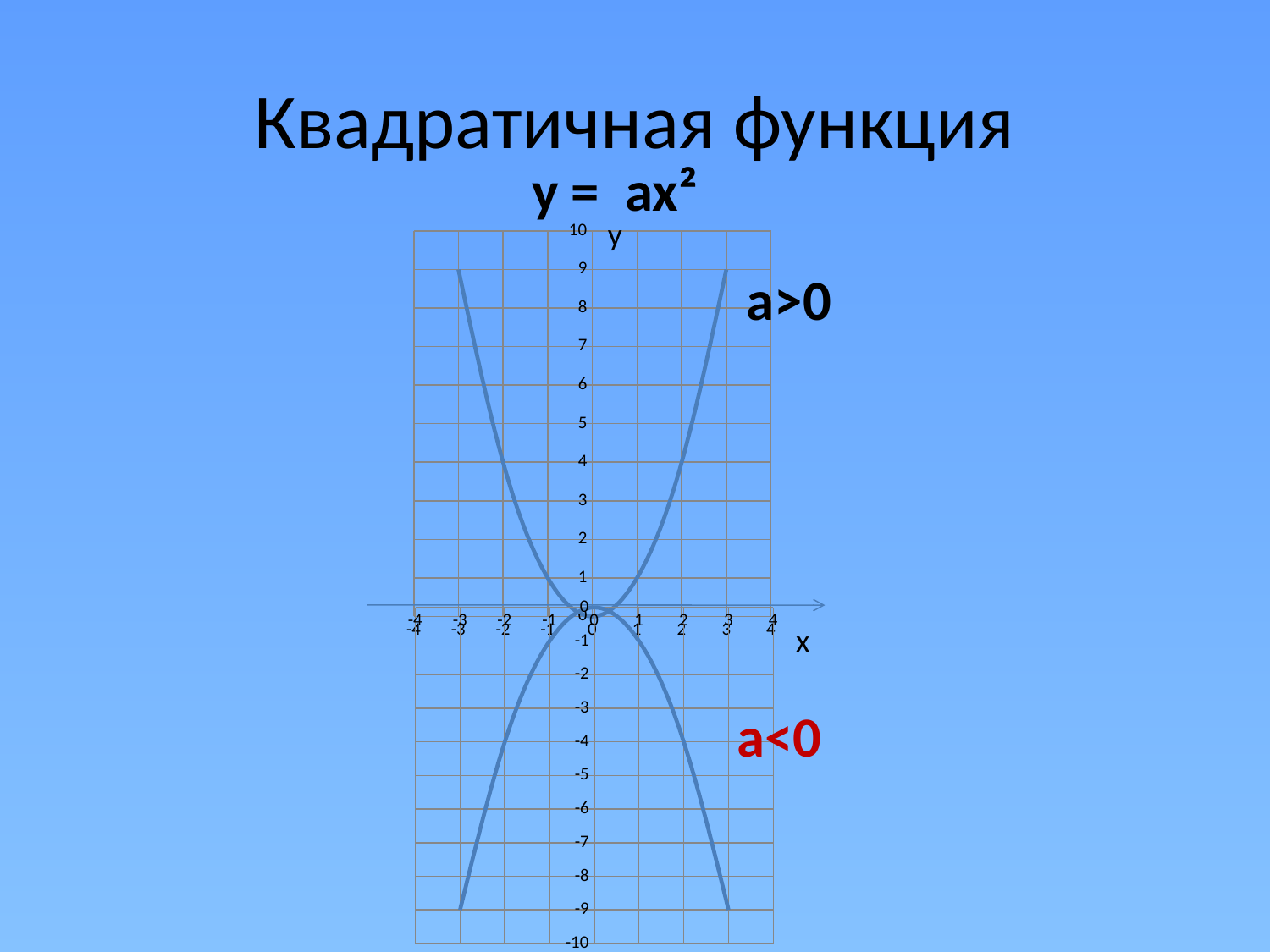

# Квадратичная функция
y =  ax²
y

### Chart

| Category | у |
|---|---|
x
a>0

### Chart

| Category | у |
|---|---|
a<0